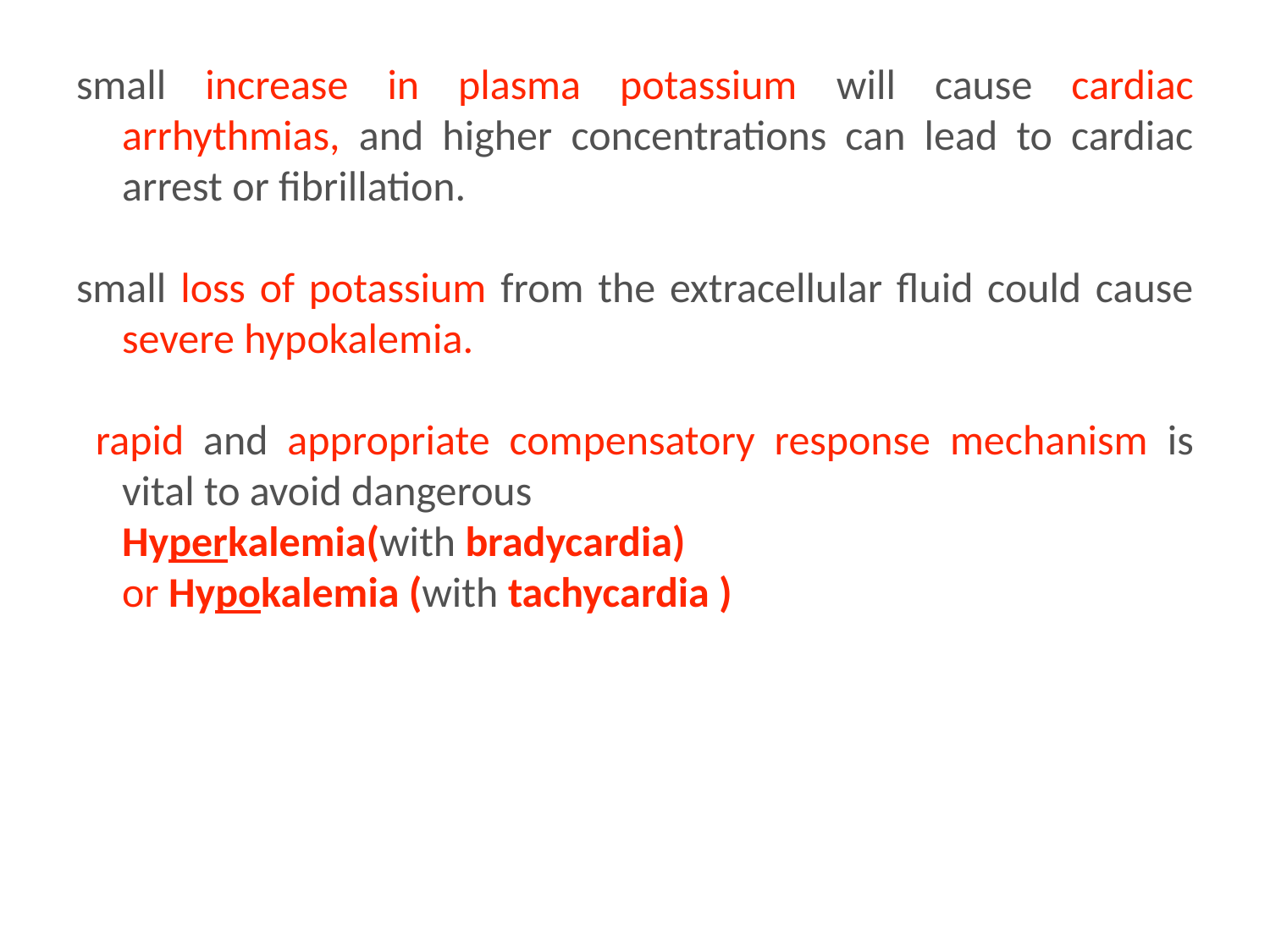

small increase in plasma potassium will cause cardiac arrhythmias, and higher concentrations can lead to cardiac arrest or fibrillation.

small loss of potassium from the extracellular fluid could cause severe hypokalemia.

 rapid and appropriate compensatory response mechanism is vital to avoid dangerous
	Hyperkalemia(with bradycardia)
 	or Hypokalemia (with tachycardia )